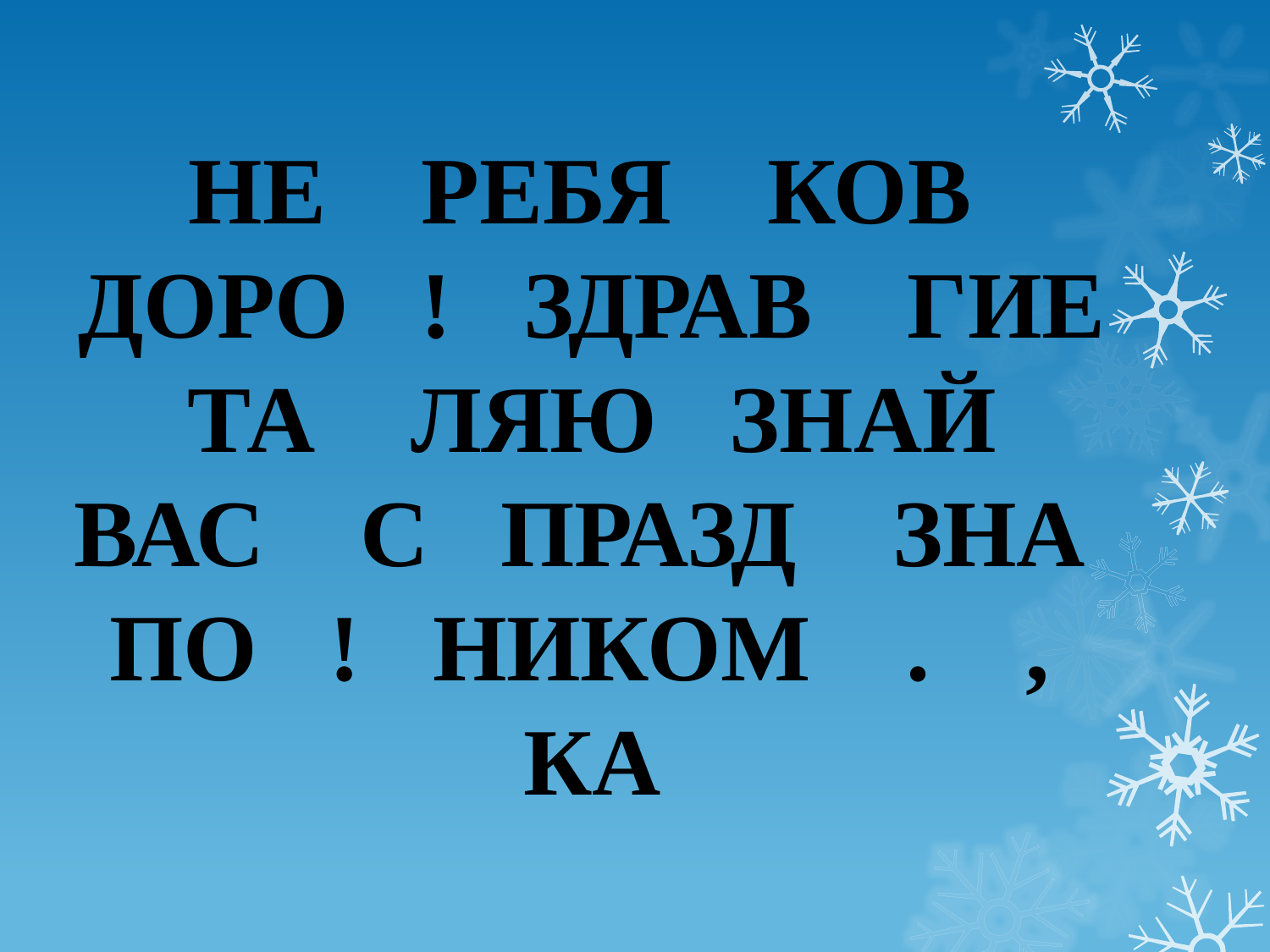

НЕ    РЕБЯ    КОВ  ДОРО   !   ЗДРАВ    ГИЕ   ТА    ЛЯЮ   ЗНАЙ   ВАС    С   ПРАЗД    ЗНА   ПО   !   НИКОМ    .    ,   КА